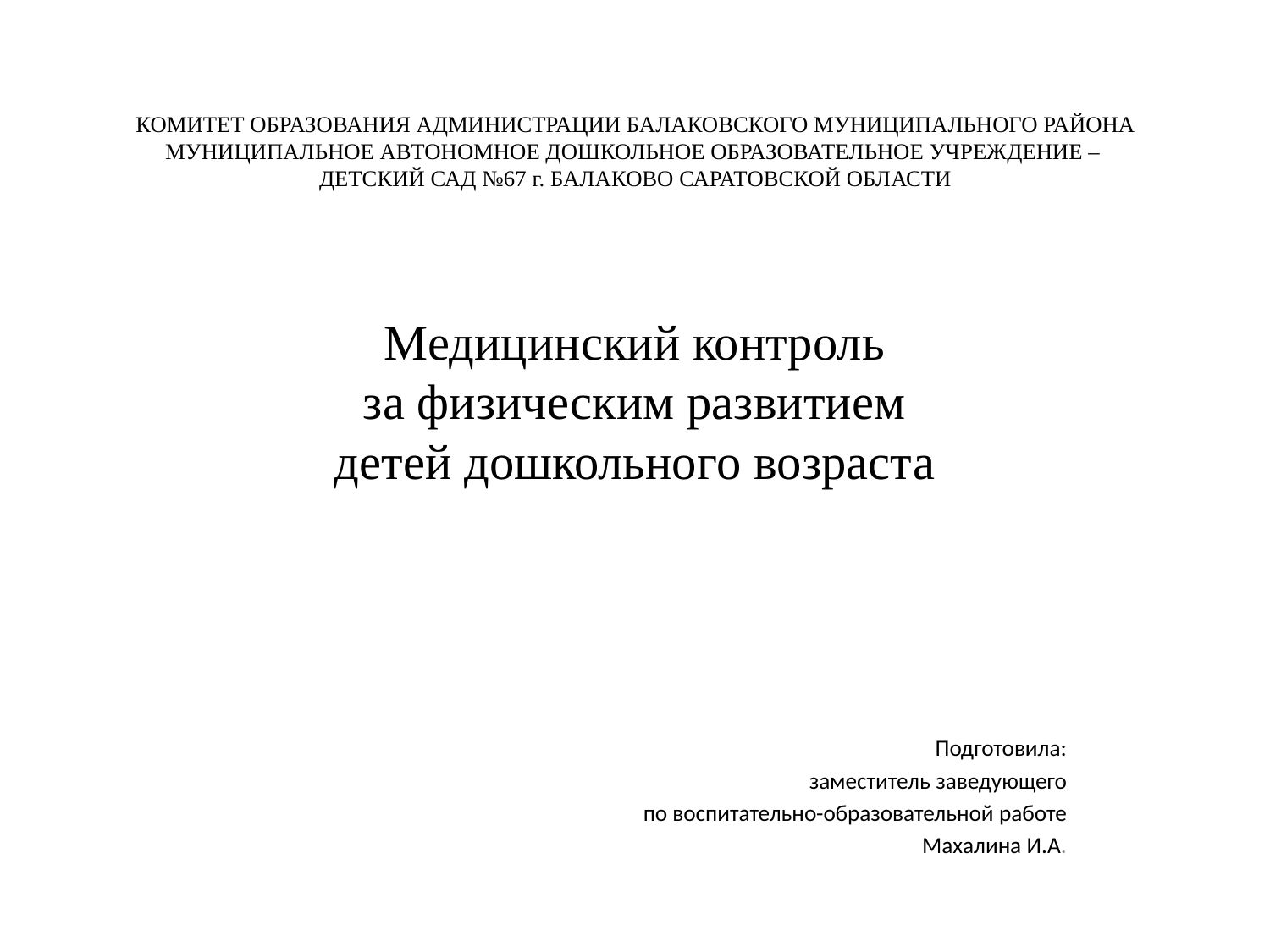

# КОМИТЕТ ОБРАЗОВАНИЯ АДМИНИСТРАЦИИ БАЛАКОВСКОГО МУНИЦИПАЛЬНОГО РАЙОНА МУНИЦИПАЛЬНОЕ АВТОНОМНОЕ ДОШКОЛЬНОЕ ОБРАЗОВАТЕЛЬНОЕ УЧРЕЖДЕНИЕ – ДЕТСКИЙ САД №67 г. БАЛАКОВО САРАТОВСКОЙ ОБЛАСТИ Медицинский контроль за физическим развитием детей дошкольного возраста

Подготовила:
заместитель заведующего
 по воспитательно-образовательной работе
 Махалина И.А.